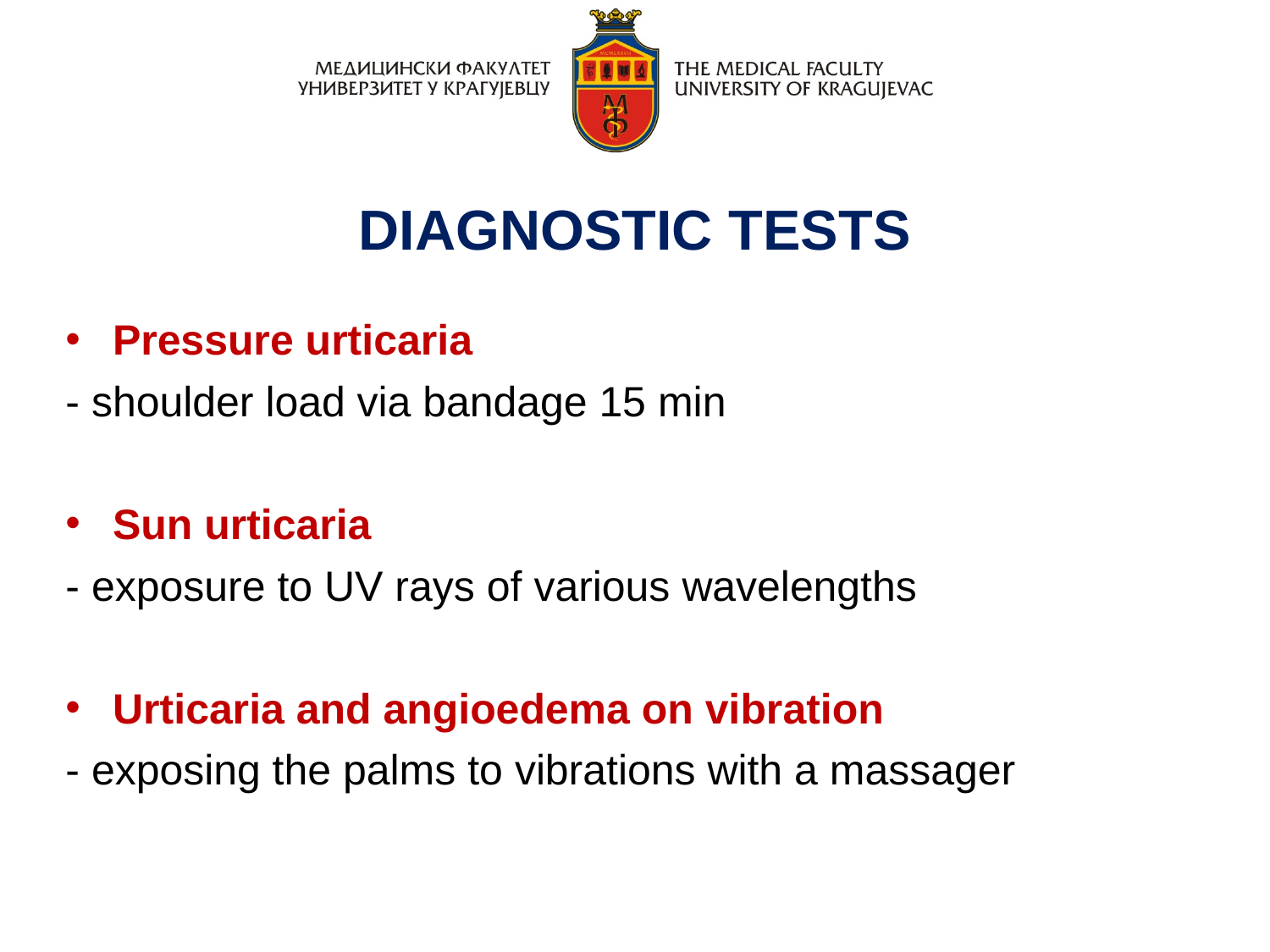

DIAGNOSTIC TESTS
Pressure urticaria
- shoulder load via bandage 15 min

Sun urticaria
- exposure to UV rays of various wavelengths

Urticaria and angioedema on vibration
- exposing the palms to vibrations with a massager